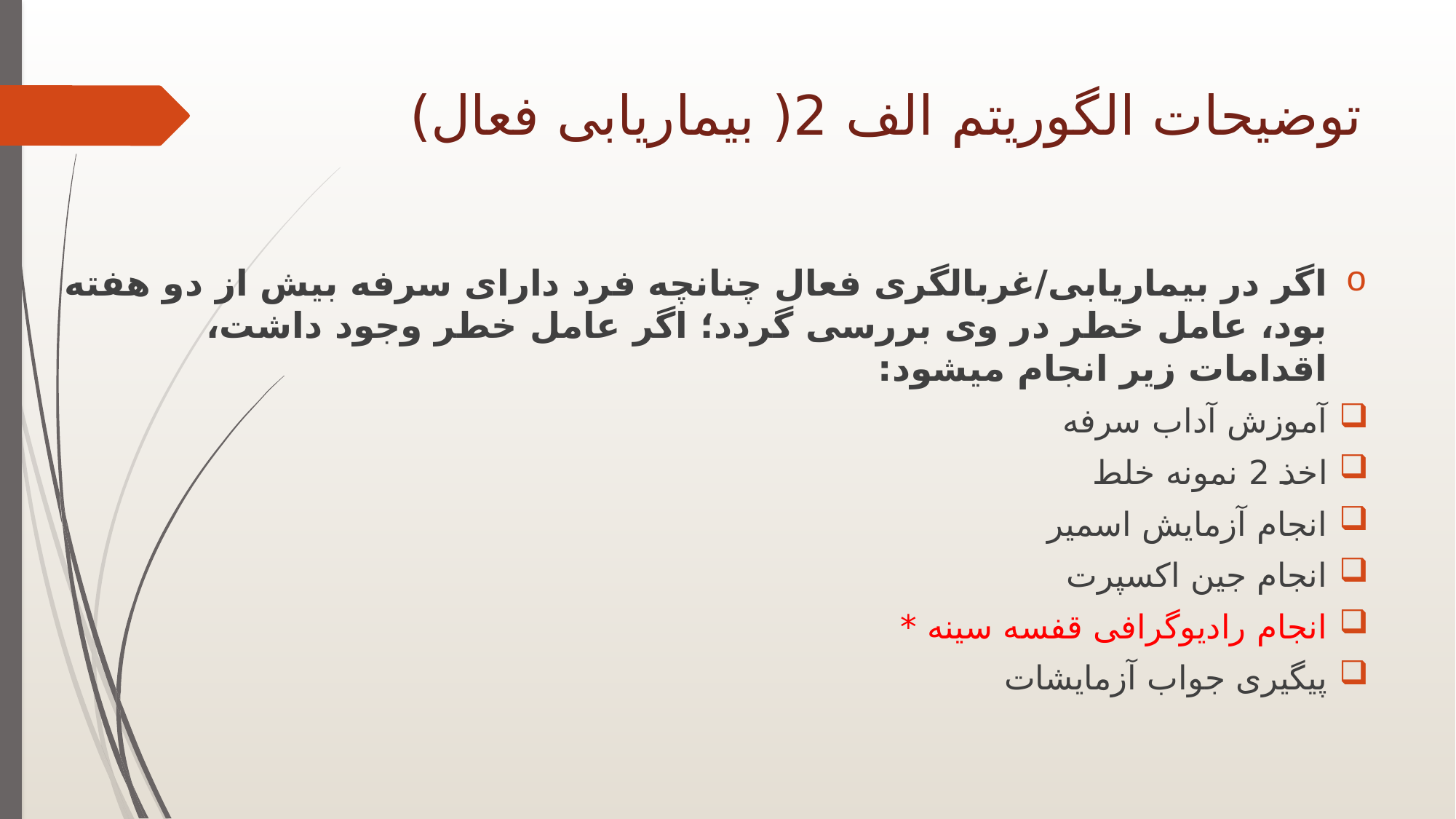

# توضیحات الگوریتم الف 2( بیماریابی فعال)
اگر در بیماریابی/غربالگری فعال چنانچه فرد دارای سرفه بیش از دو هفته بود، عامل خطر در وی بررسی گردد؛ اگر عامل خطر وجود داشت، اقدامات زیر انجام میشود:
آموزش آداب سرفه
اخذ 2 نمونه خلط
انجام آزمایش اسمیر
انجام جین اکسپرت
انجام رادیوگرافی قفسه سینه *
پیگیری جواب آزمایشات